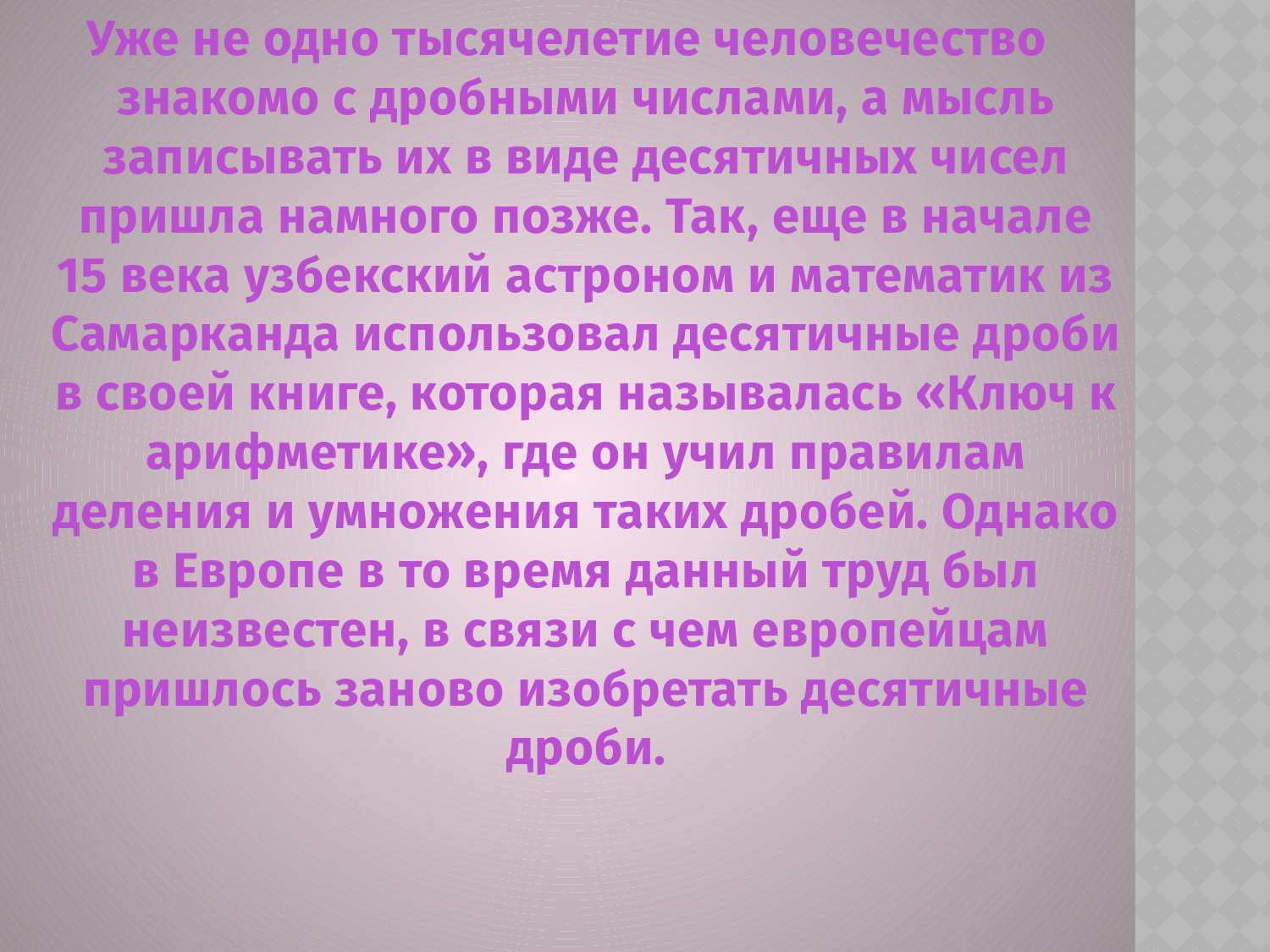

Уже не одно тысячелетие человечество знакомо с дробными числами, а мысль записывать их в виде десятичных чисел пришла намного позже. Так, еще в начале 15 века узбекский астроном и математик из Самарканда использовал десятичные дроби в своей книге, которая называлась «Ключ к арифметике», где он учил правилам деления и умножения таких дробей. Однако в Европе в то время данный труд был неизвестен, в связи с чем европейцам пришлось заново изобретать десятичные дроби.

#